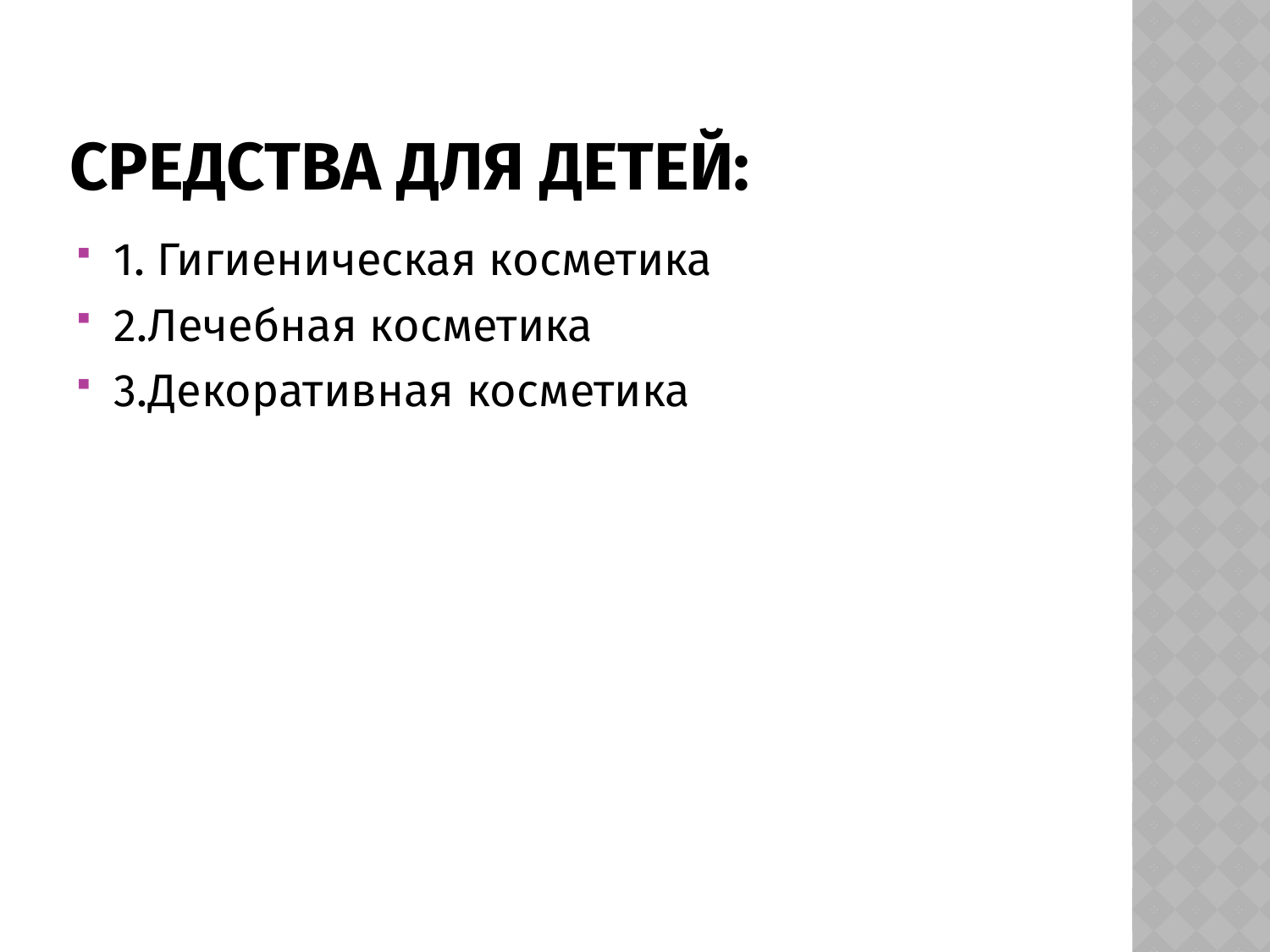

# Средства для детей:
1. Гигиеническая косметика
2.Лечебная косметика
3.Декоративная косметика